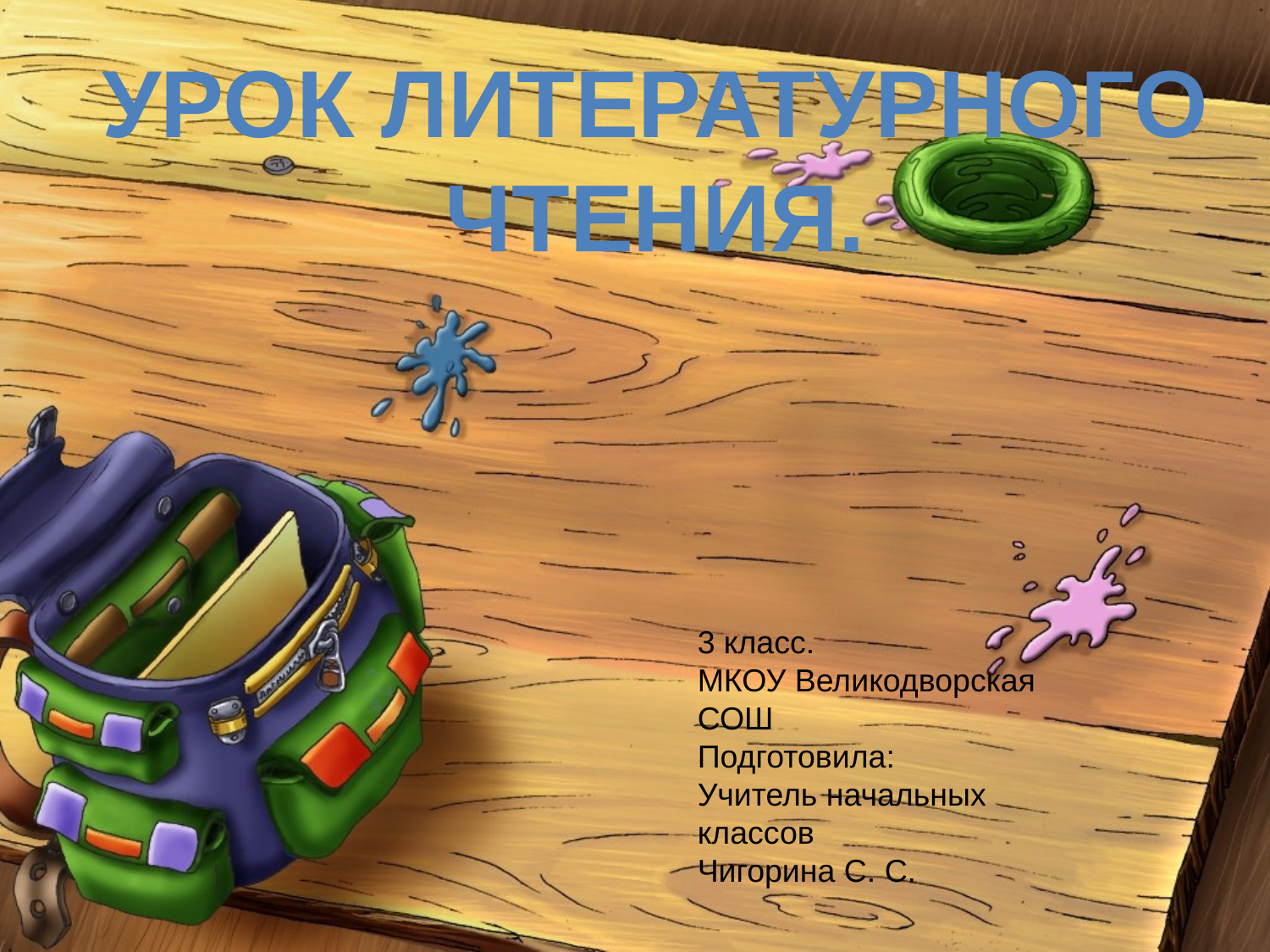

Урок литературного чтения.
#

3 класс.
МКОУ Великодворская СОШ
Подготовила:
Учитель начальных классов
Чигорина С. С.